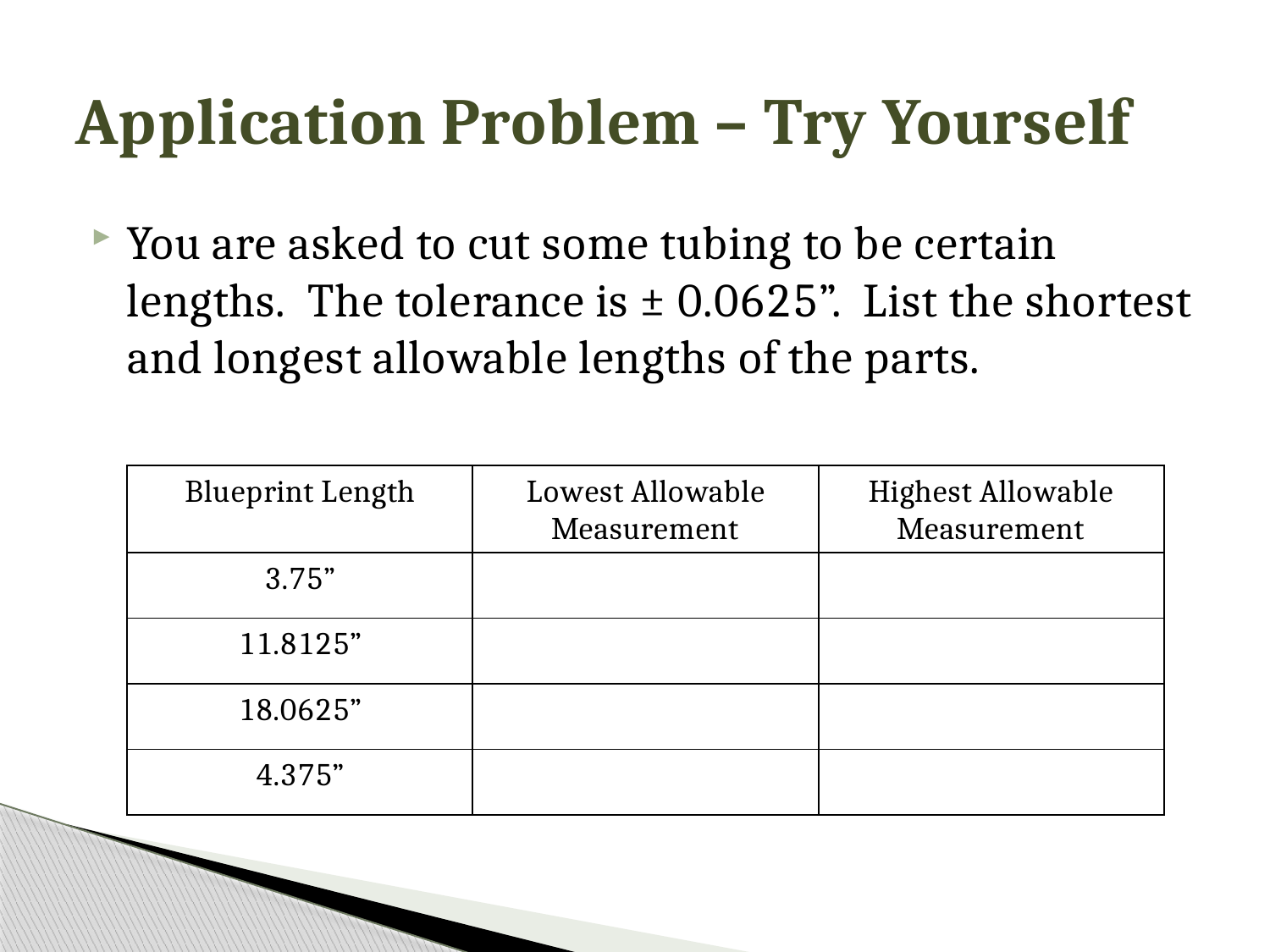

# Application Problem – Try Yourself
You are asked to cut some tubing to be certain lengths.  The tolerance is ± 0.0625”.  List the shortest and longest allowable lengths of the parts.

| Blueprint Length | Lowest Allowable Measurement | Highest Allowable Measurement |
| --- | --- | --- |
| 3.75” |  |  |
| 11.8125” |  |  |
| 18.0625” |  |  |
| 4.375” |  |  |